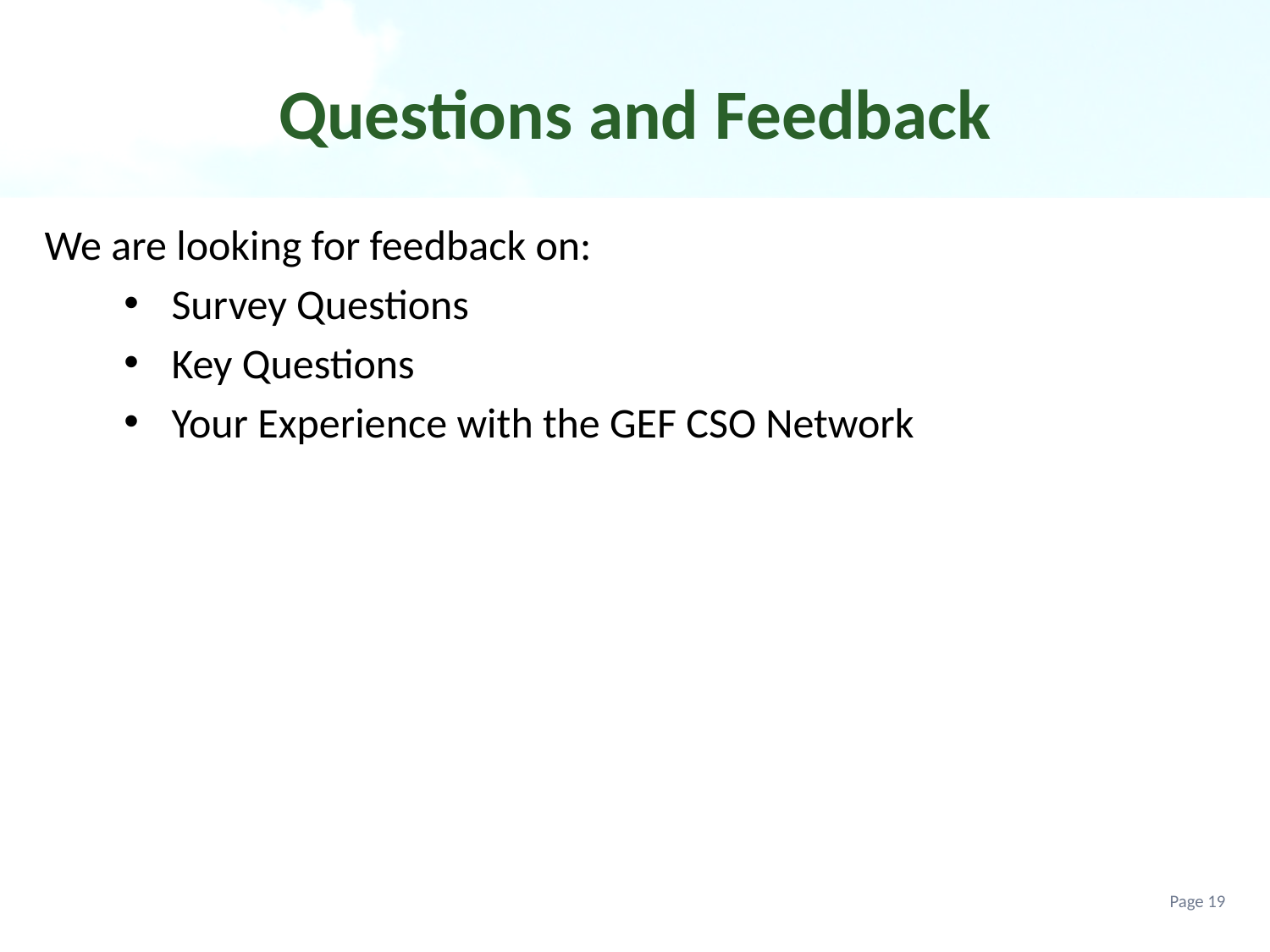

# Questions and Feedback
We are looking for feedback on:
Survey Questions
Key Questions
Your Experience with the GEF CSO Network